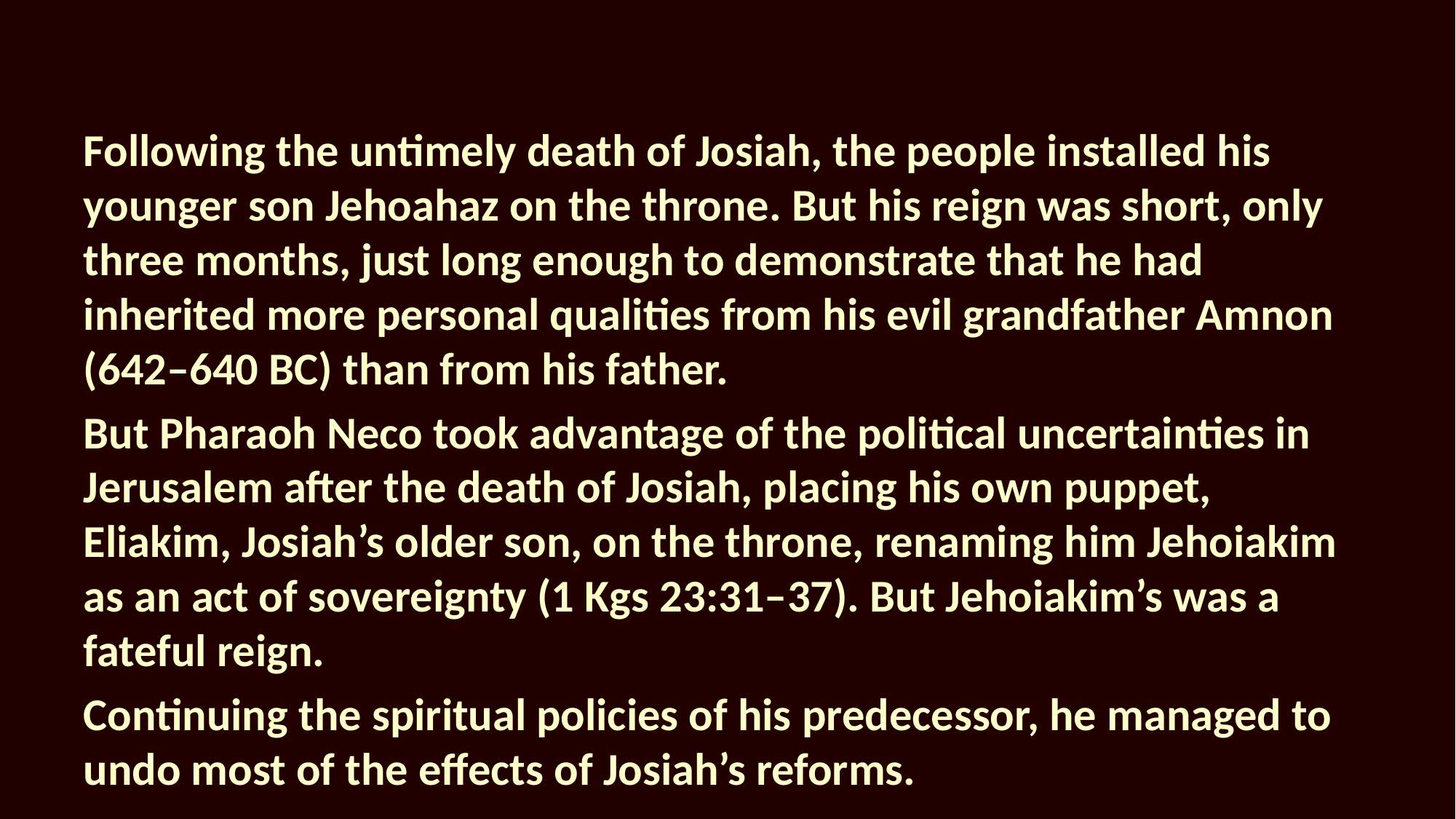

Following the untimely death of Josiah, the people installed his younger son Jehoahaz on the throne. But his reign was short, only three months, just long enough to demonstrate that he had inherited more personal qualities from his evil grandfather Amnon (642–640 BC) than from his father.
But Pharaoh Neco took advantage of the political uncertainties in Jerusalem after the death of Josiah, placing his own puppet, Eliakim, Josiah’s older son, on the throne, renaming him Jehoiakim as an act of sovereignty (1 Kgs 23:31–37). But Jehoiakim’s was a fateful reign.
Continuing the spiritual policies of his predecessor, he managed to undo most of the effects of Josiah’s reforms.